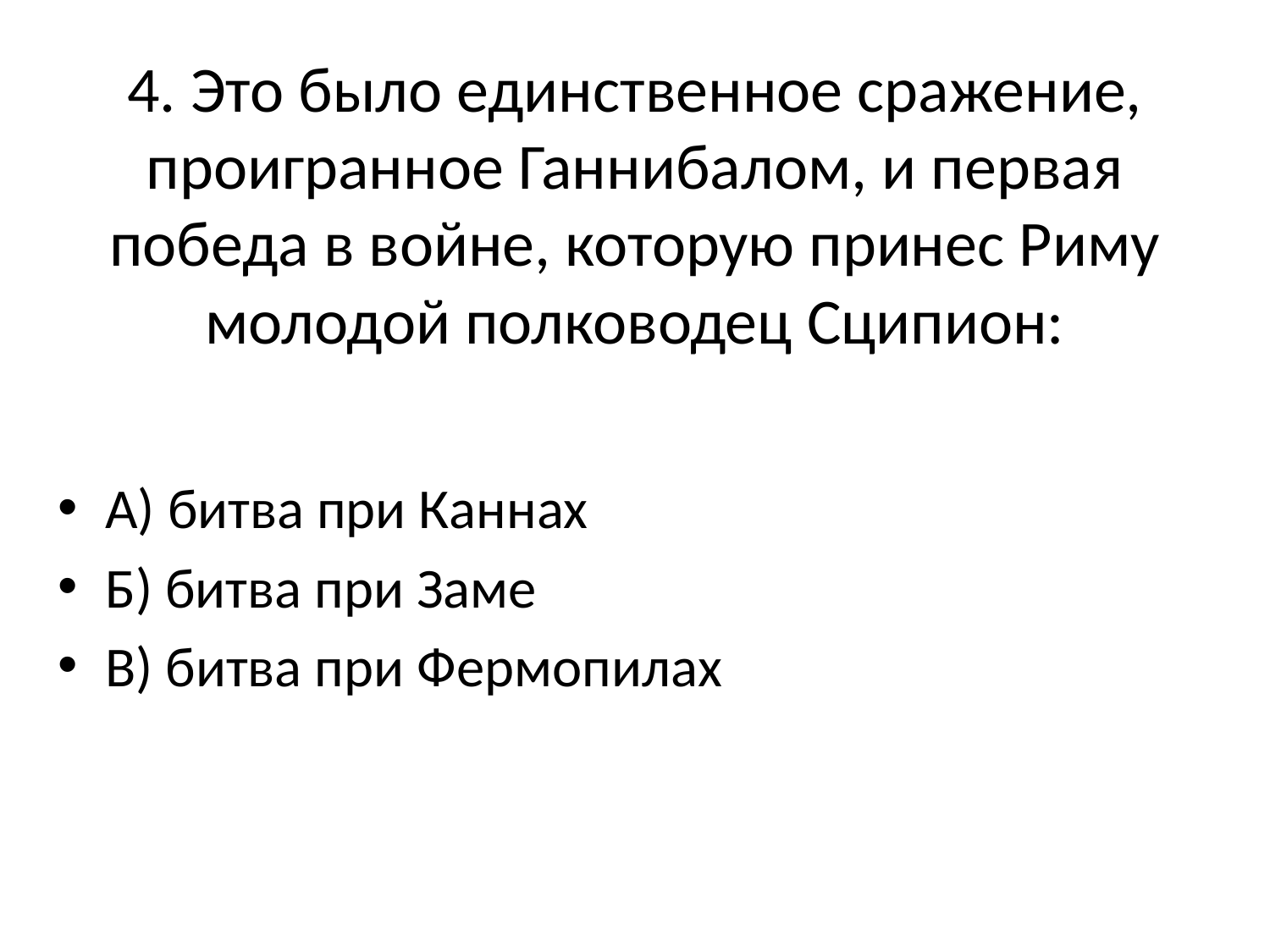

# 4. Это было единственное сражение, проигранное Ганнибалом, и первая победа в войне, которую принес Риму молодой полководец Сципион:
А) битва при Каннах
Б) битва при Заме
В) битва при Фермопилах